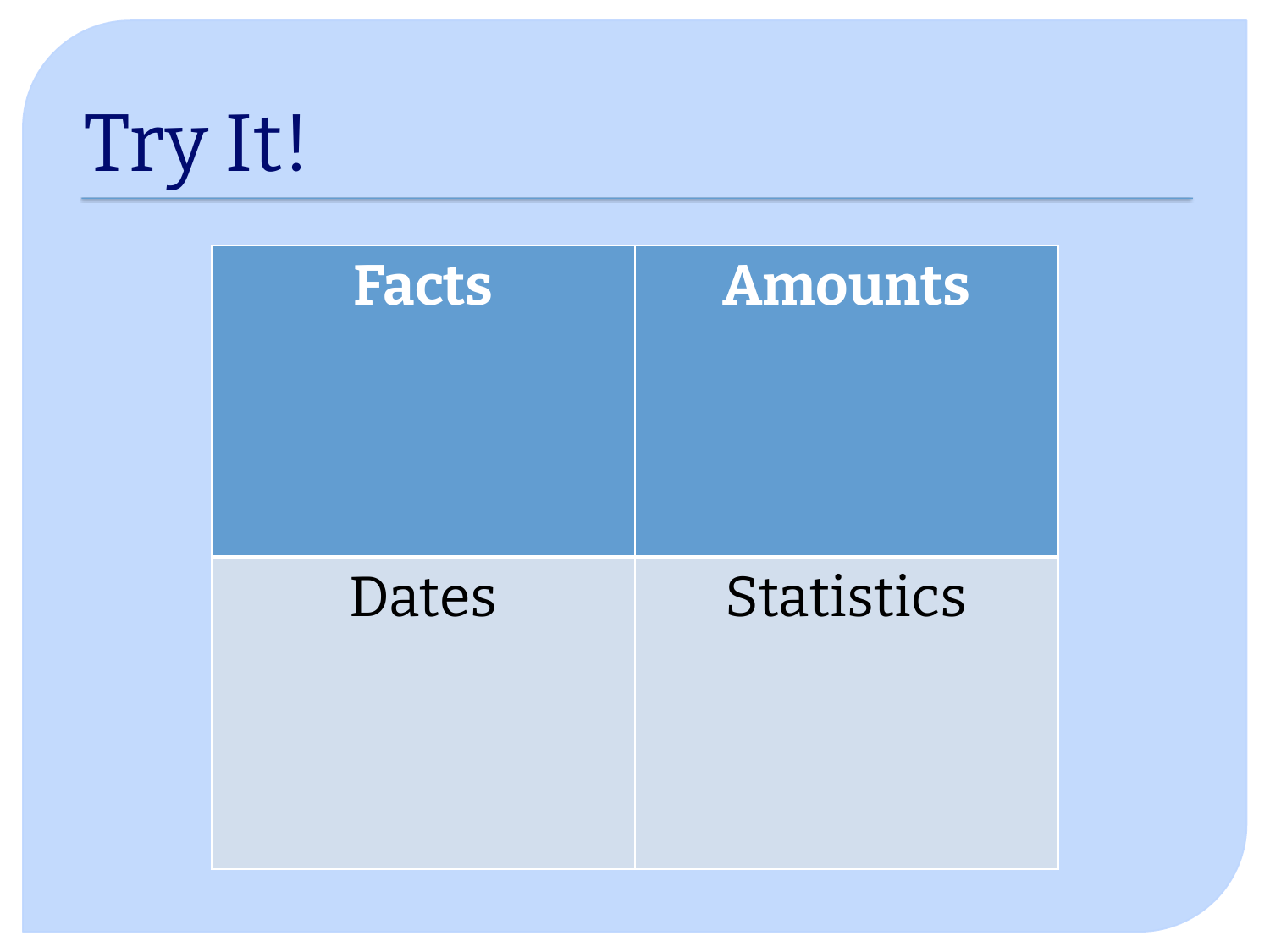

# Try It!
| Facts | Amounts |
| --- | --- |
| Dates | Statistics |